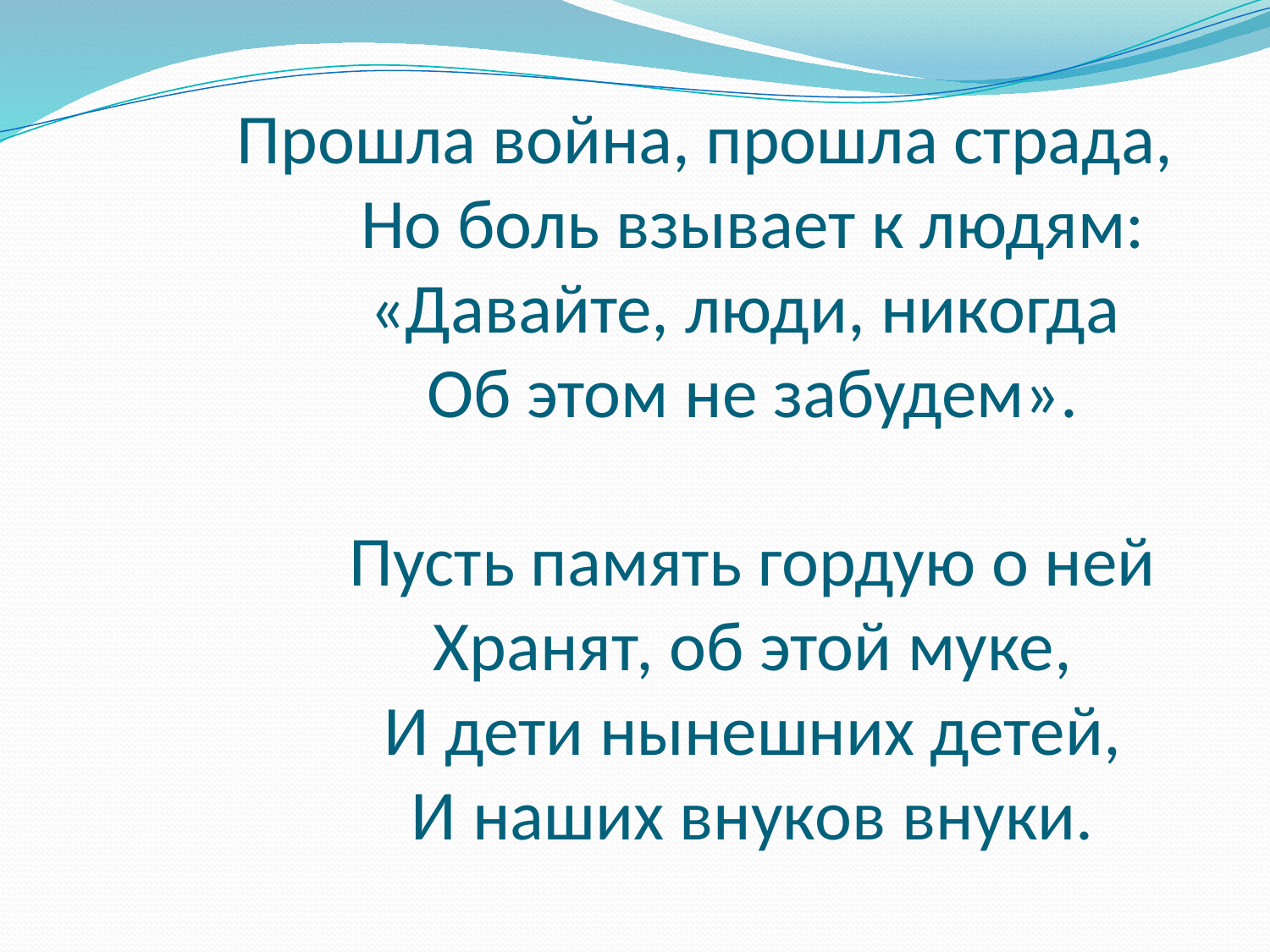

# Прошла война, прошла страда, Но боль взывает к людям: «Давайте, люди, никогда Об этом не забудем».   Пусть память гордую о ней Хранят, об этой муке, И дети нынешних детей, И наших внуков внуки.